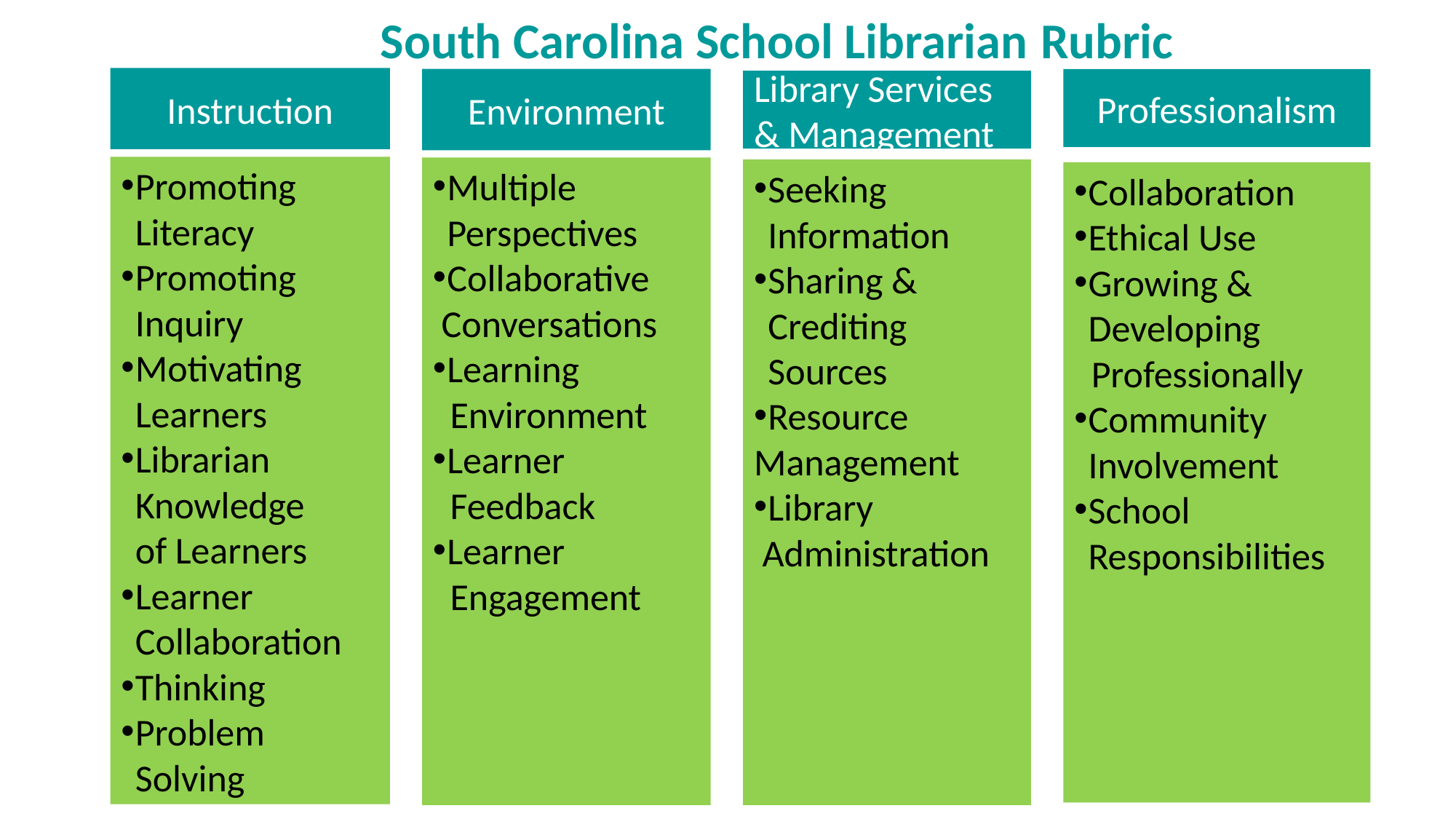

# South Carolina School Librarian Rubric
Instruction
Professionalism
Environment
Library Services & Management
Promoting Literacy
Promoting Inquiry
Motivating Learners
Librarian Knowledge of Learners
Learner Collaboration
Thinking
Problem Solving
Multiple Perspectives
Collaborative
 Conversations
Learning
  Environment
Learner
  Feedback
Learner
  Engagement

Seeking Information
Sharing & Crediting Sources
Resource
Management
Library
 Administration

Collaboration
Ethical Use
Growing & Developing
  Professionally
Community Involvement
School Responsibilities